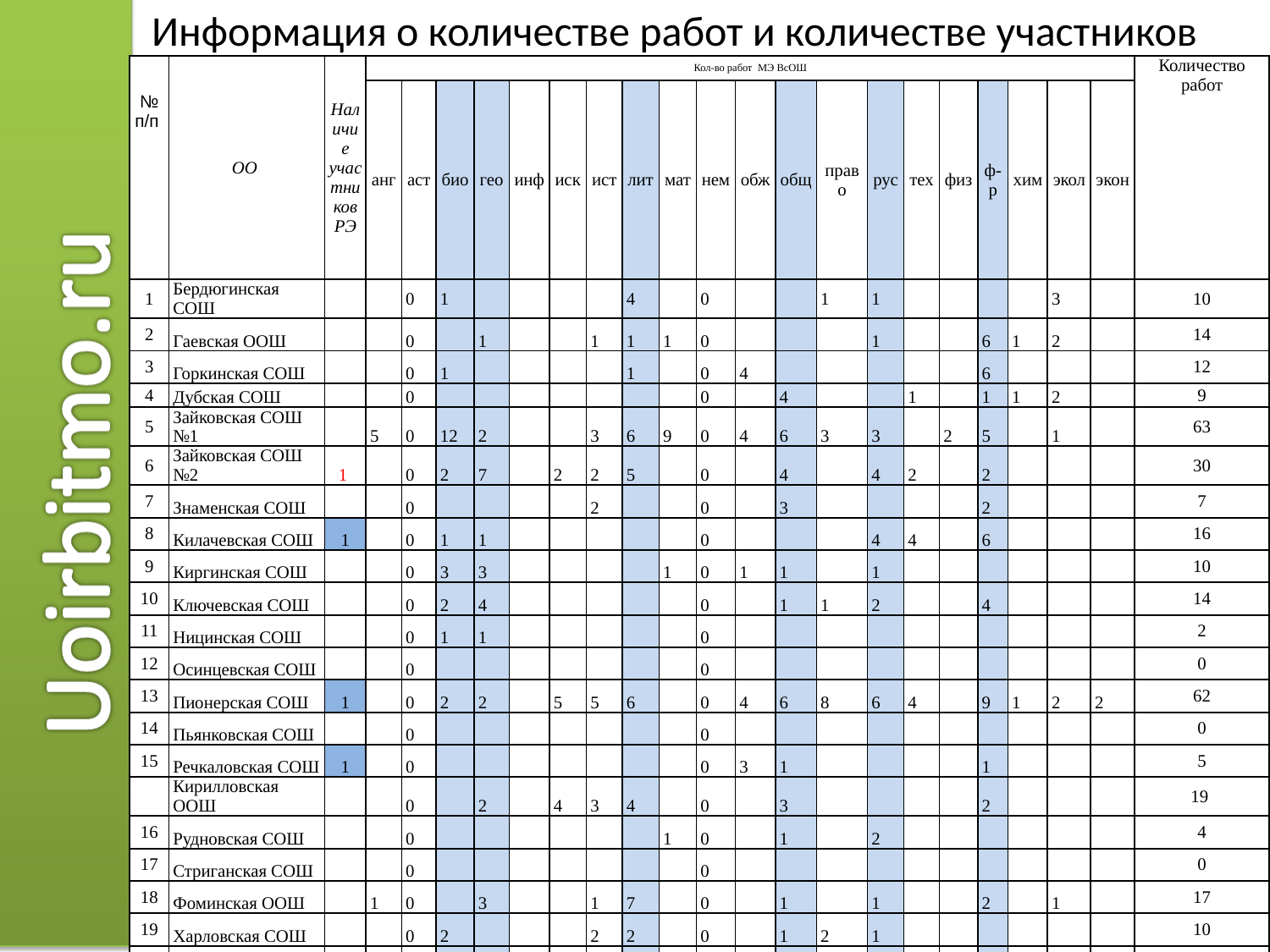

# Информация о количестве работ и количестве участников
|  | ОО | Наличие участников РЭ | Кол-во работ МЭ ВсОШ |  |  |  |  |  |  |  |  |  |  |  |  |  |  |  |  |  |  |  | Количество работ |
| --- | --- | --- | --- | --- | --- | --- | --- | --- | --- | --- | --- | --- | --- | --- | --- | --- | --- | --- | --- | --- | --- | --- | --- |
| № п/п |  |  | анг | аст | био | гео | инф | иск | ист | лит | мат | нем | обж | общ | право | рус | тех | физ | ф-р | хим | экол | экон |  |
|  |  |  |  |  |  |  |  |  |  |  |  |  |  |  |  |  |  |  |  |  |  |  |  |
| 1 | Бердюгинская СОШ |  |  | 0 | 1 |  |  |  |  | 4 |  | 0 |  |  | 1 | 1 |  |  |  |  | 3 |  | 10 |
| 2 | Гаевская ООШ |  |  | 0 |  | 1 |  |  | 1 | 1 | 1 | 0 |  |  |  | 1 |  |  | 6 | 1 | 2 |  | 14 |
| 3 | Горкинская СОШ |  |  | 0 | 1 |  |  |  |  | 1 |  | 0 | 4 |  |  |  |  |  | 6 |  |  |  | 12 |
| 4 | Дубская СОШ |  |  | 0 |  |  |  |  |  |  |  | 0 |  | 4 |  |  | 1 |  | 1 | 1 | 2 |  | 9 |
| 5 | Зайковская СОШ №1 |  | 5 | 0 | 12 | 2 |  |  | 3 | 6 | 9 | 0 | 4 | 6 | 3 | 3 |  | 2 | 5 |  | 1 |  | 63 |
| 6 | Зайковская СОШ №2 | 1 |  | 0 | 2 | 7 |  | 2 | 2 | 5 |  | 0 |  | 4 |  | 4 | 2 |  | 2 |  |  |  | 30 |
| 7 | Знаменская СОШ |  |  | 0 |  |  |  |  | 2 |  |  | 0 |  | 3 |  |  |  |  | 2 |  |  |  | 7 |
| 8 | Килачевская СОШ | 1 |  | 0 | 1 | 1 |  |  |  |  |  | 0 |  |  |  | 4 | 4 |  | 6 |  |  |  | 16 |
| 9 | Киргинская СОШ |  |  | 0 | 3 | 3 |  |  |  |  | 1 | 0 | 1 | 1 |  | 1 |  |  |  |  |  |  | 10 |
| 10 | Ключевская СОШ |  |  | 0 | 2 | 4 |  |  |  |  |  | 0 |  | 1 | 1 | 2 |  |  | 4 |  |  |  | 14 |
| 11 | Ницинская СОШ |  |  | 0 | 1 | 1 |  |  |  |  |  | 0 |  |  |  |  |  |  |  |  |  |  | 2 |
| 12 | Осинцевская СОШ |  |  | 0 |  |  |  |  |  |  |  | 0 |  |  |  |  |  |  |  |  |  |  | 0 |
| 13 | Пионерская СОШ | 1 |  | 0 | 2 | 2 |  | 5 | 5 | 6 |  | 0 | 4 | 6 | 8 | 6 | 4 |  | 9 | 1 | 2 | 2 | 62 |
| 14 | Пьянковская СОШ |  |  | 0 |  |  |  |  |  |  |  | 0 |  |  |  |  |  |  |  |  |  |  | 0 |
| 15 | Речкаловская СОШ | 1 |  | 0 |  |  |  |  |  |  |  | 0 | 3 | 1 |  |  |  |  | 1 |  |  |  | 5 |
|  | Кирилловская ООШ |  |  | 0 |  | 2 |  | 4 | 3 | 4 |  | 0 |  | 3 |  |  |  |  | 2 |  |  |  | 19 |
| 16 | Рудновская СОШ |  |  | 0 |  |  |  |  |  |  | 1 | 0 |  | 1 |  | 2 |  |  |  |  |  |  | 4 |
| 17 | Стриганская СОШ |  |  | 0 |  |  |  |  |  |  |  | 0 |  |  |  |  |  |  |  |  |  |  | 0 |
| 18 | Фоминская ООШ |  | 1 | 0 |  | 3 |  |  | 1 | 7 |  | 0 |  | 1 |  | 1 |  |  | 2 |  | 1 |  | 17 |
| 19 | Харловская СОШ |  |  | 0 | 2 |  |  |  | 2 | 2 |  | 0 |  | 1 | 2 | 1 |  |  |  |  |  |  | 10 |
| 20 | Черновская СОШ |  | 1 | 0 | 1 |  |  |  | 1 | 2 |  | 0 | 1 | 1 |  | 1 |  |  |  |  |  |  | 8 |
| 21 | Чубаровская НШ - ДС | Х | Х | Х | Х | Х | Х | Х | Х | Х | Х | Х | Х | Х | Х | Х | Х | Х | Х | Х | Х | Х | 0 |
|  |  |  | 7 | 0 | 28 | 26 | 0 | 11 | 20 | 38 | 12 | 0 | 17 | 33 | 15 | 27 | 11 | 2 | 46 | 3 | 11 | 2 | 312 |